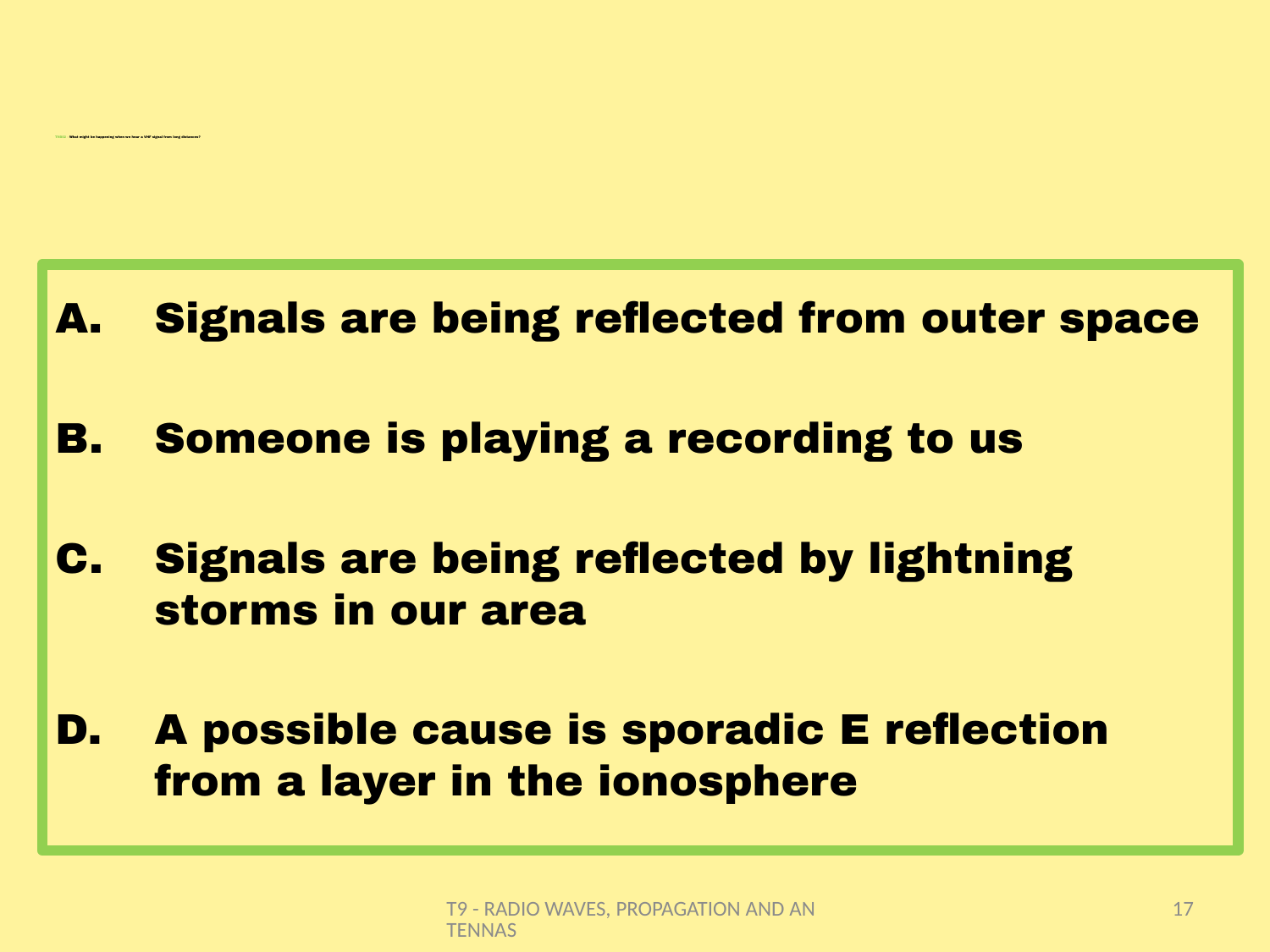

# T9B02 - What might be happening when we hear a VHF signal from long distances?

Signals are being reflected from outer space

Someone is playing a recording to us

Signals are being reflected by lightning storms in our area

A possible cause is sporadic E reflection from a layer in the ionosphere
T9 - RADIO WAVES, PROPAGATION AND ANTENNAS
17